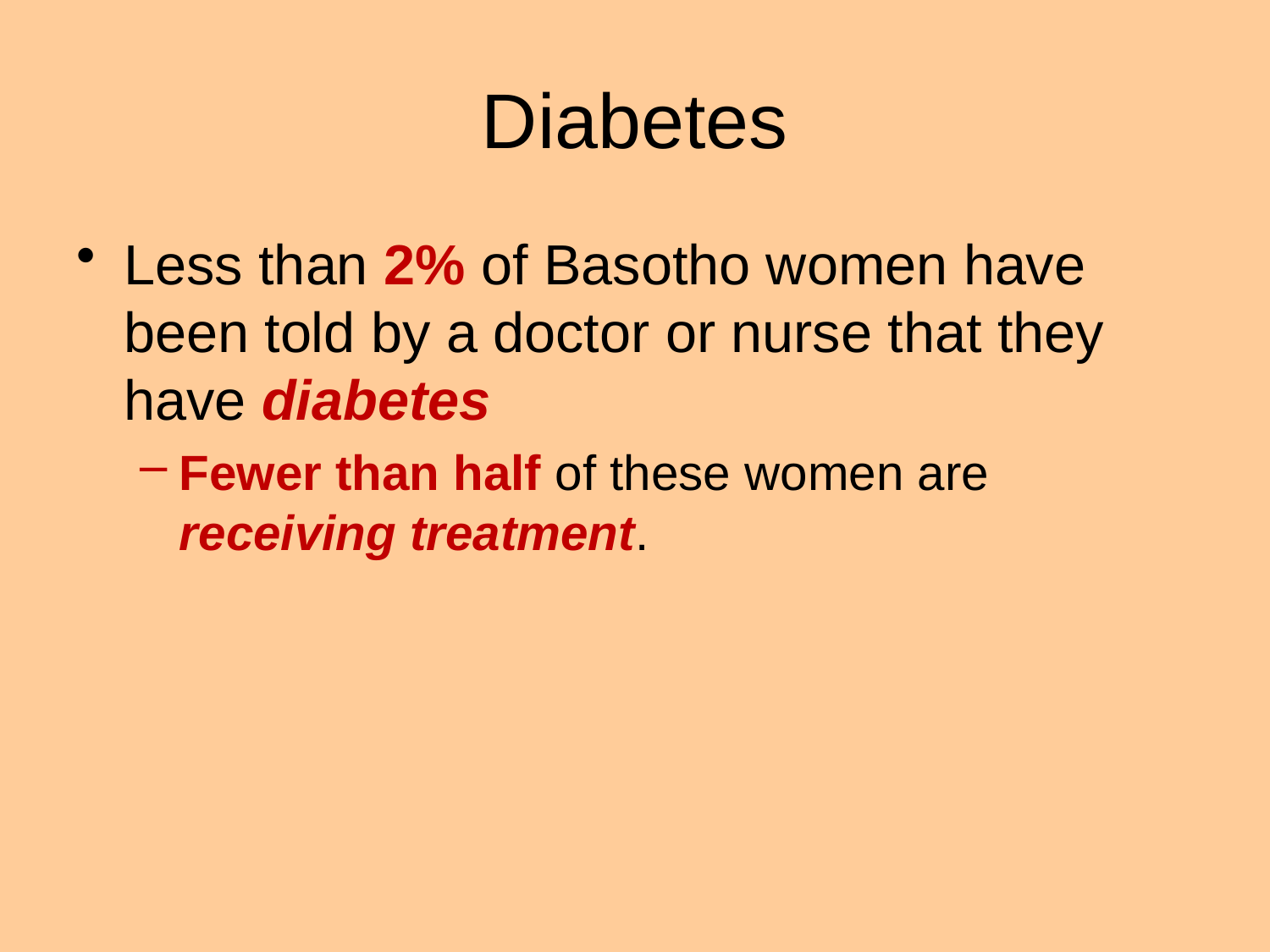

# Diabetes
Less than 2% of Basotho women have been told by a doctor or nurse that they have diabetes
Fewer than half of these women are receiving treatment.